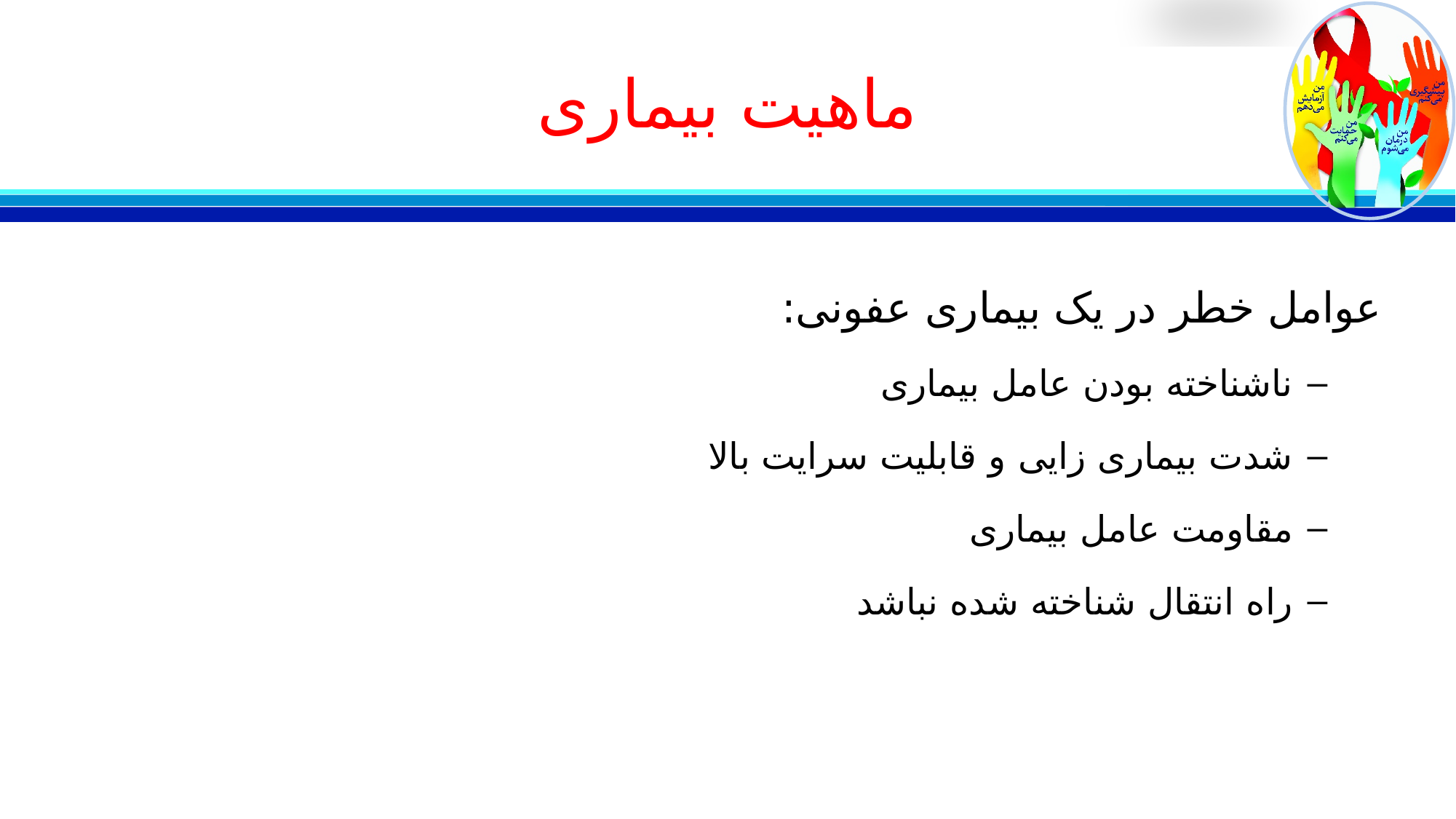

# ماهیت بیماری
عوامل خطر در یک بیماری عفونی:
ناشناخته بودن عامل بیماری
شدت بیماری زایی و قابلیت سرایت بالا
مقاومت عامل بیماری
راه انتقال شناخته شده نباشد